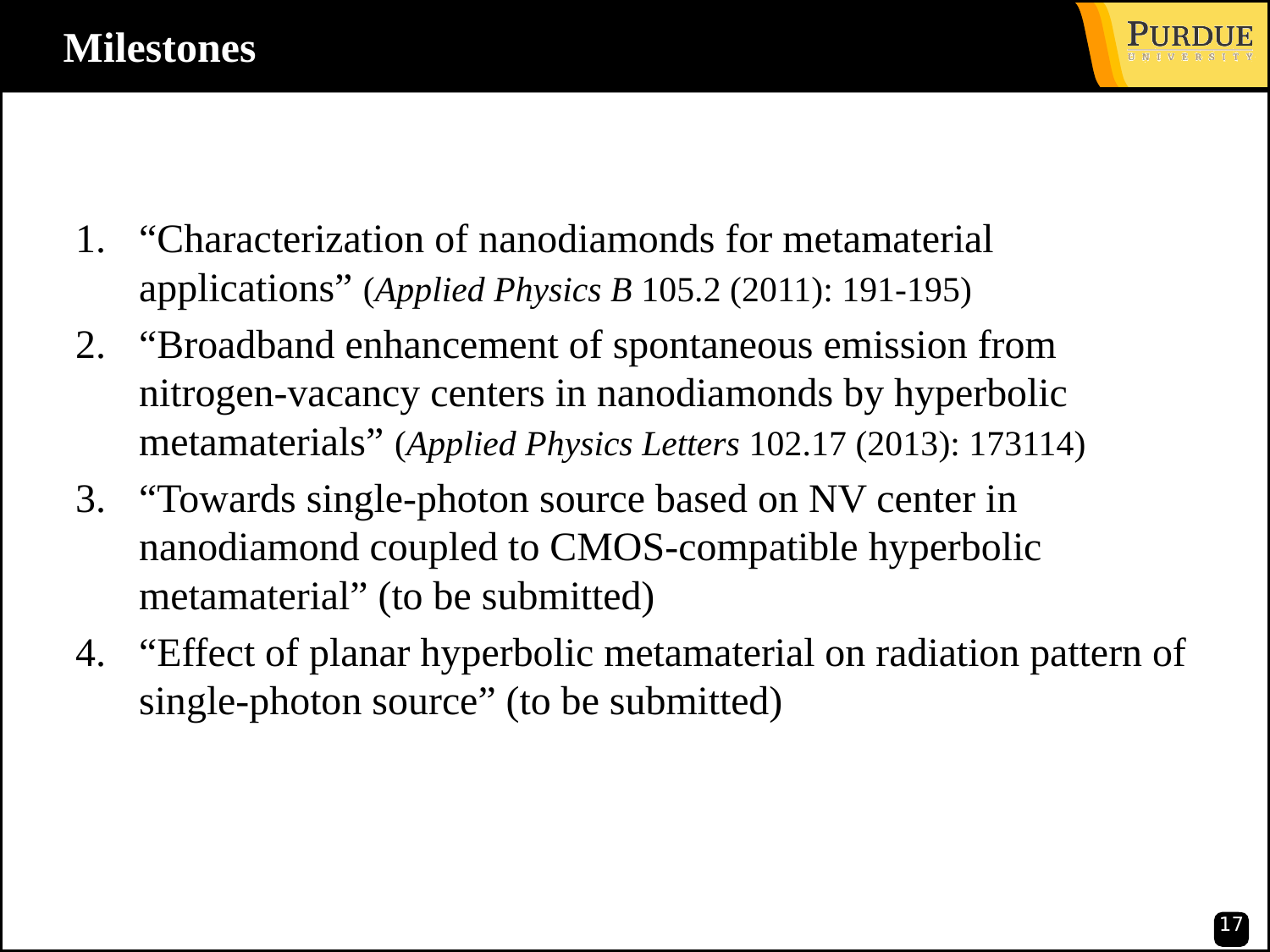

# Milestones
“Characterization of nanodiamonds for metamaterial applications” (Applied Physics B 105.2 (2011): 191-195)
“Broadband enhancement of spontaneous emission from nitrogen-vacancy centers in nanodiamonds by hyperbolic metamaterials” (Applied Physics Letters 102.17 (2013): 173114)
“Towards single-photon source based on NV center in nanodiamond coupled to CMOS-compatible hyperbolic metamaterial” (to be submitted)
“Effect of planar hyperbolic metamaterial on radiation pattern of single-photon source” (to be submitted)